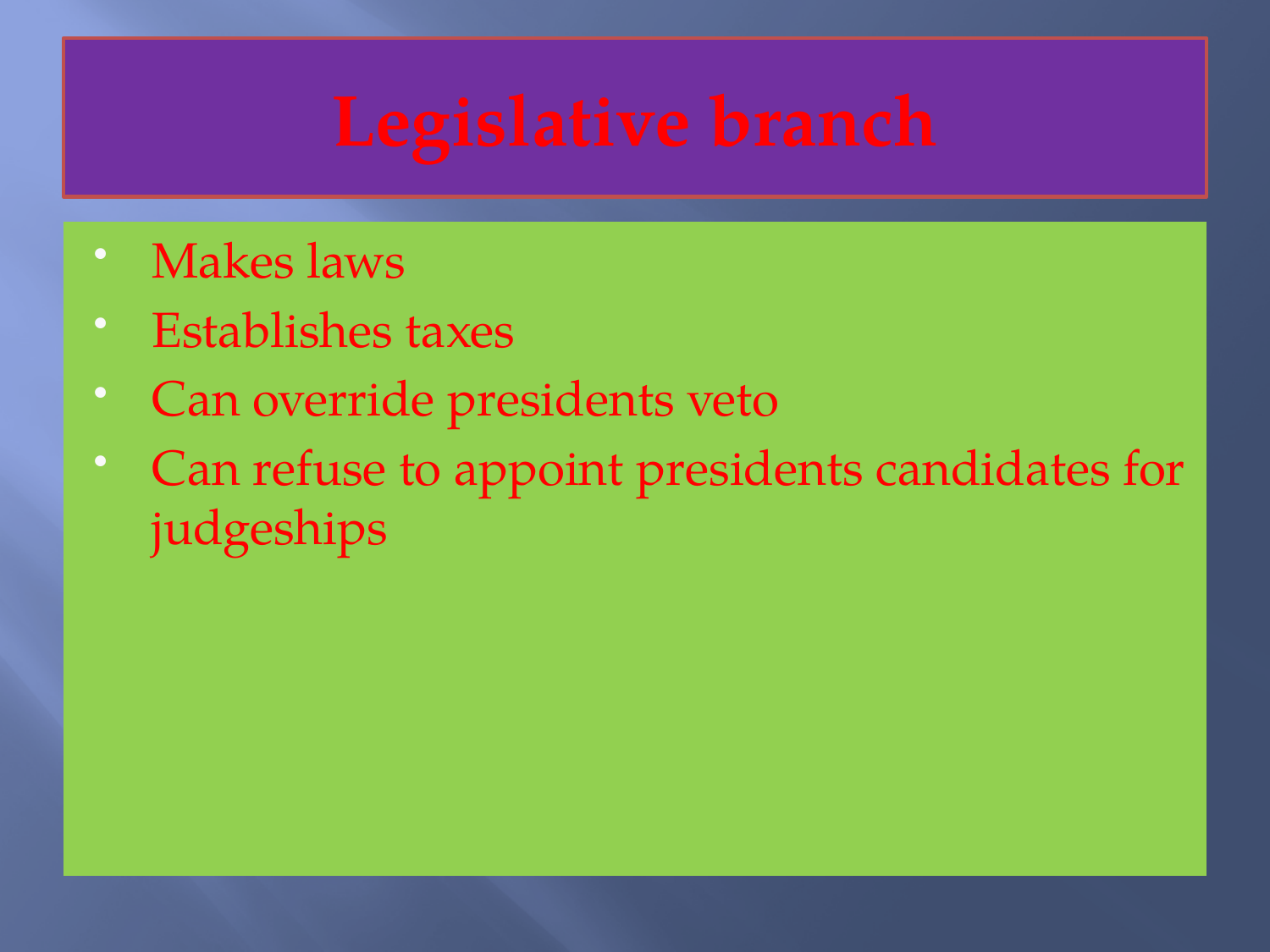

# Legislative branch
Makes laws
Establishes taxes
Can override presidents veto
Can refuse to appoint presidents candidates for judgeships